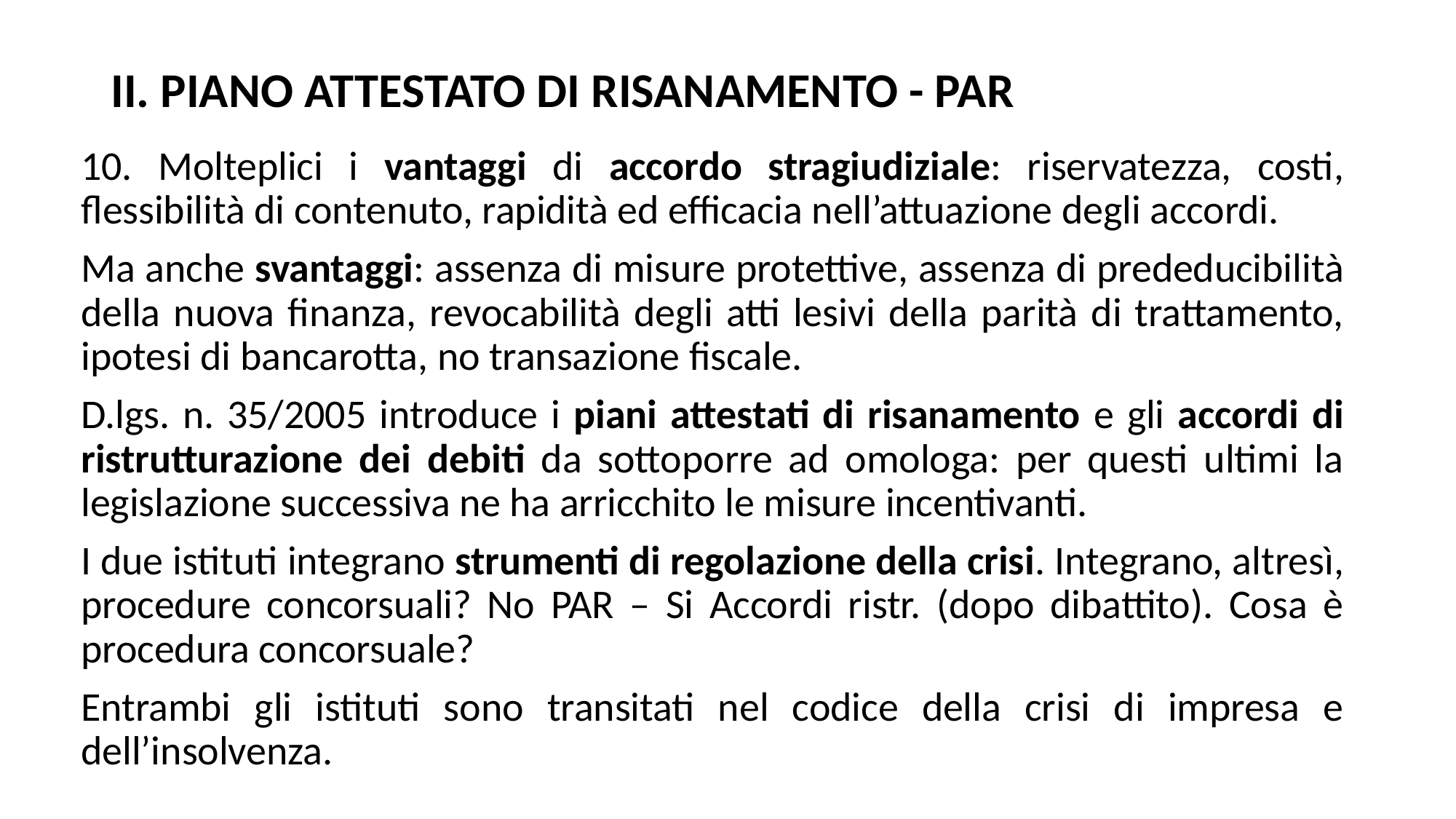

# II. PIANO ATTESTATO DI RISANAMENTO - PAR
10. Molteplici i vantaggi di accordo stragiudiziale: riservatezza, costi, flessibilità di contenuto, rapidità ed efficacia nell’attuazione degli accordi.
Ma anche svantaggi: assenza di misure protettive, assenza di prededucibilità della nuova finanza, revocabilità degli atti lesivi della parità di trattamento, ipotesi di bancarotta, no transazione fiscale.
D.lgs. n. 35/2005 introduce i piani attestati di risanamento e gli accordi di ristrutturazione dei debiti da sottoporre ad omologa: per questi ultimi la legislazione successiva ne ha arricchito le misure incentivanti.
I due istituti integrano strumenti di regolazione della crisi. Integrano, altresì, procedure concorsuali? No PAR – Si Accordi ristr. (dopo dibattito). Cosa è procedura concorsuale?
Entrambi gli istituti sono transitati nel codice della crisi di impresa e dell’insolvenza.